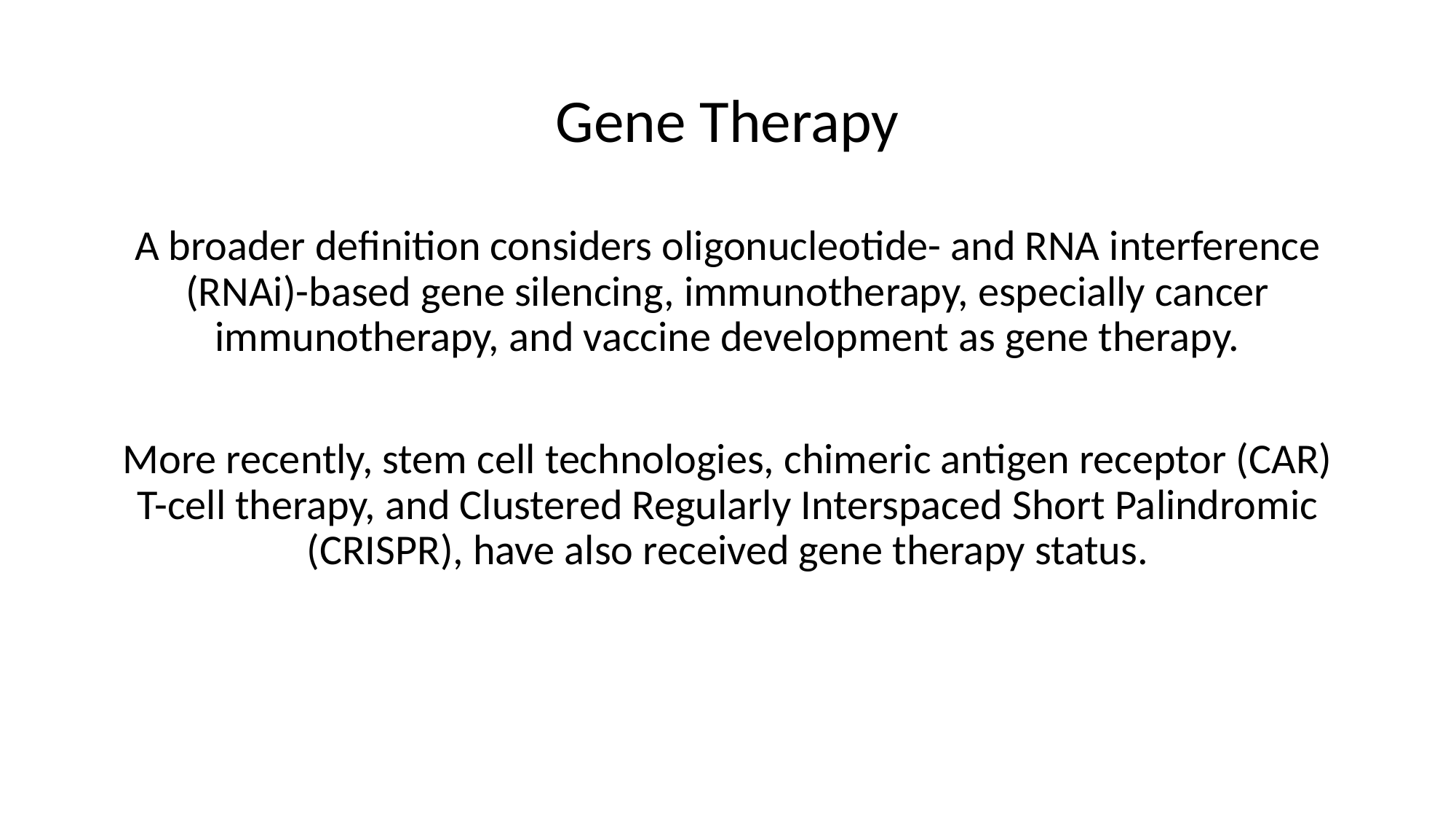

# Gene Therapy
A broader definition considers oligonucleotide- and RNA interference (RNAi)-based gene silencing, immunotherapy, especially cancer immunotherapy, and vaccine development as gene therapy.

More recently, stem cell technologies, chimeric antigen receptor (CAR) T-cell therapy, and Clustered Regularly Interspaced Short Palindromic (CRISPR), have also received gene therapy status.